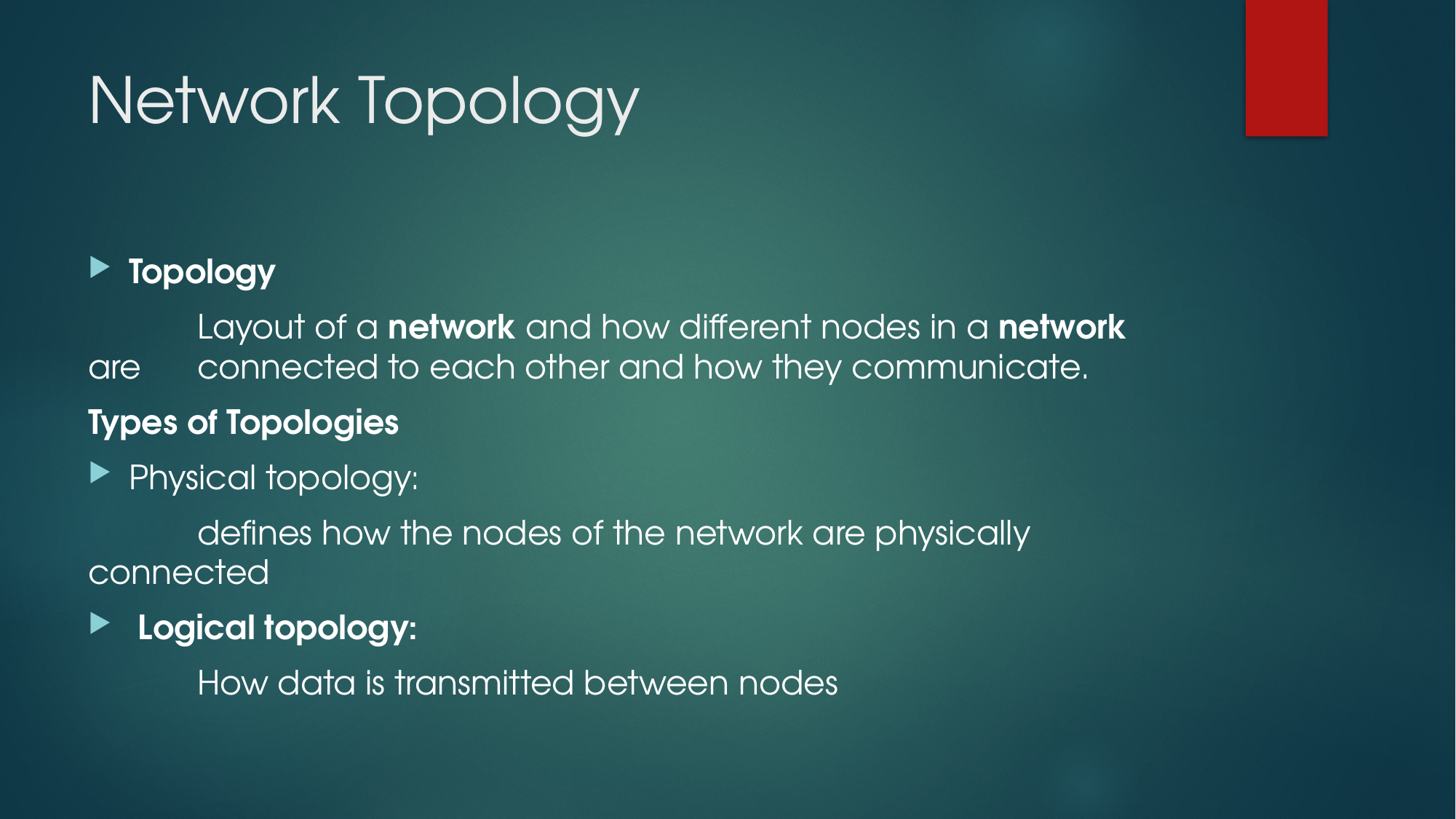

# Network Topology
Topology
	Layout of a network and how different nodes in a network are 	connected to each other and how they communicate.
Types of Topologies
Physical topology:
	defines how the nodes of the network are physically connected
 Logical topology:
	How data is transmitted between nodes